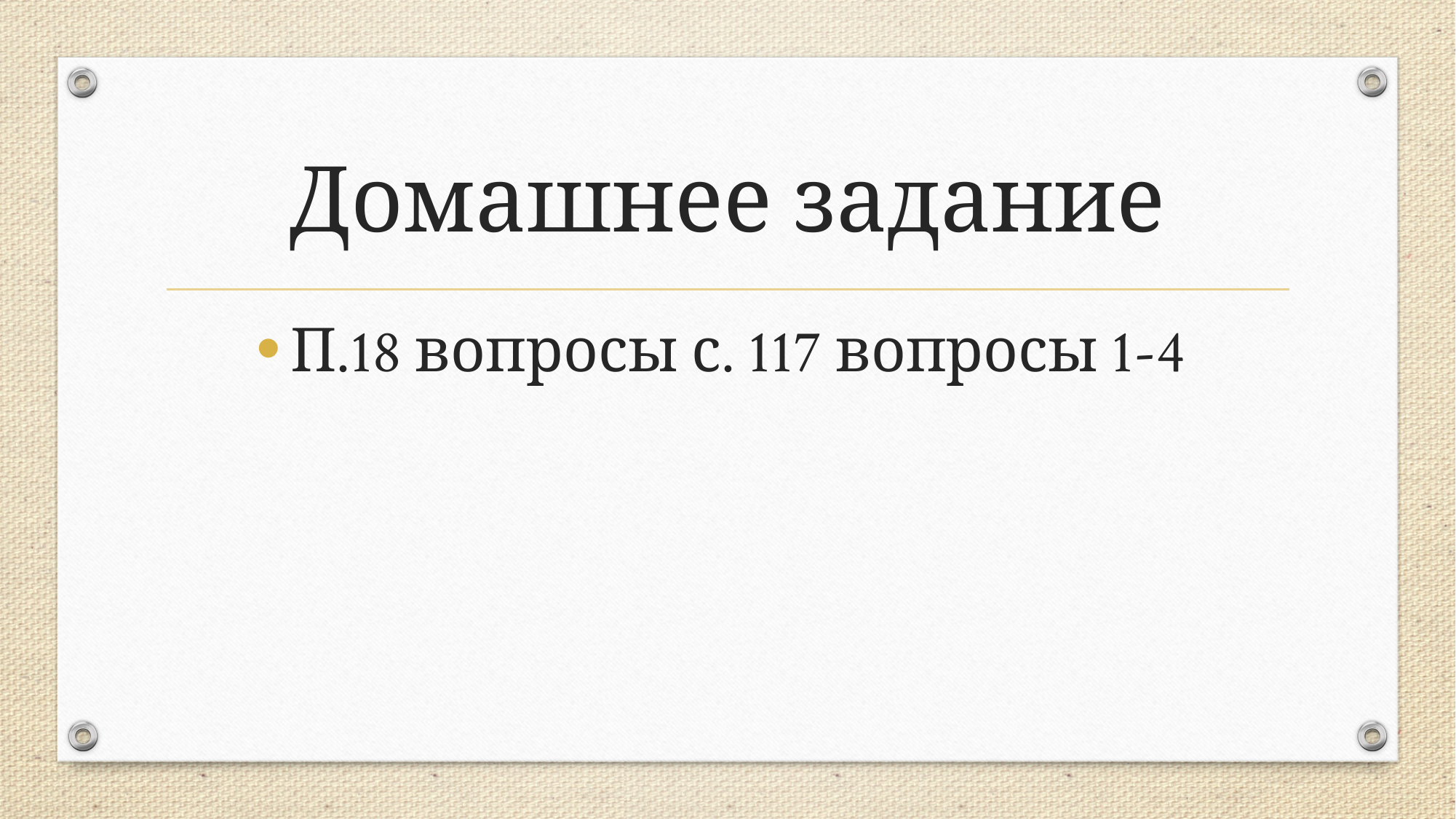

# Домашнее задание
П.18 вопросы с. 117 вопросы 1-4